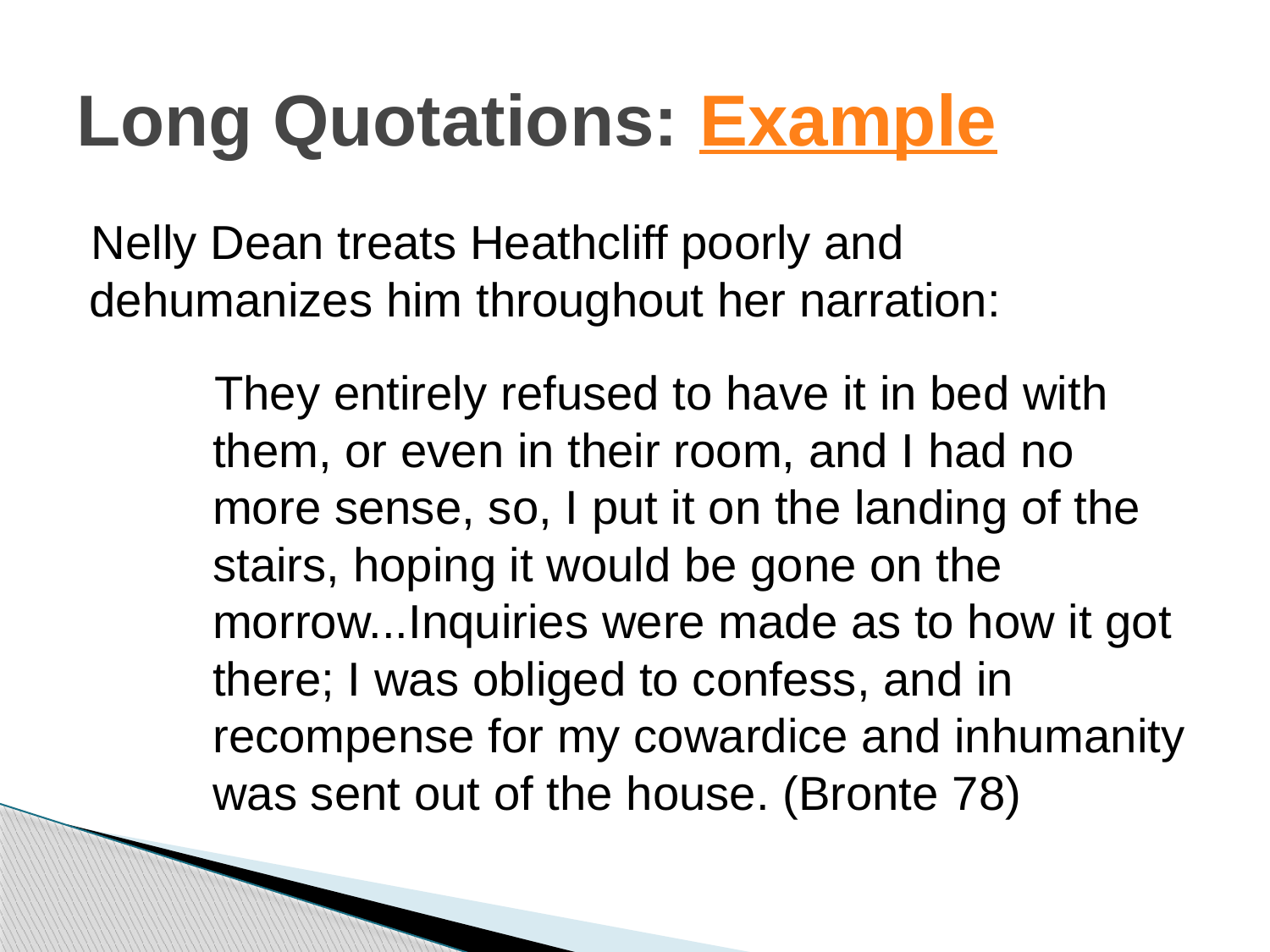

# Long Quotations: Example
Nelly Dean treats Heathcliff poorly and dehumanizes him throughout her narration:

They entirely refused to have it in bed with them, or even in their room, and I had no more sense, so, I put it on the landing of the stairs, hoping it would be gone on the morrow...Inquiries were made as to how it got there; I was obliged to confess, and in recompense for my cowardice and inhumanity was sent out of the house. (Bronte 78)